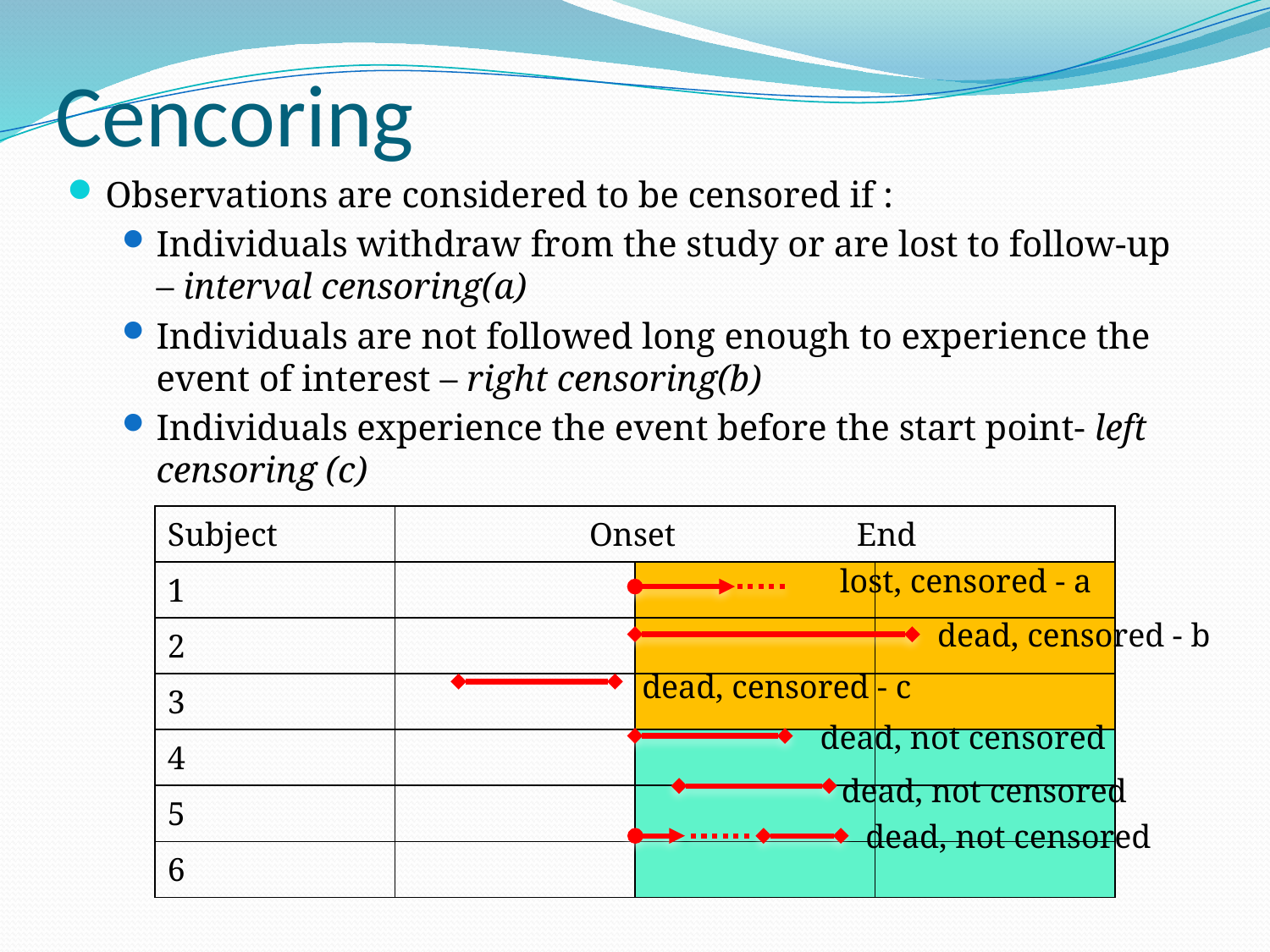

# Cencoring
Observations are considered to be censored if :
Individuals withdraw from the study or are lost to follow-up – interval censoring(a)
Individuals are not followed long enough to experience the event of interest – right censoring(b)
Individuals experience the event before the start point- left censoring (c)
| Subject | Onset End |  |  |
| --- | --- | --- | --- |
| 1 |  |  |  |
| 2 |  |  |  |
| 3 |  |  |  |
| 4 |  |  |  |
| 5 |  |  |  |
| 6 |  |  |  |
lost, censored - a
dead, censored - b
dead, censored - c
dead, not censored
dead, not censored
dead, not censored